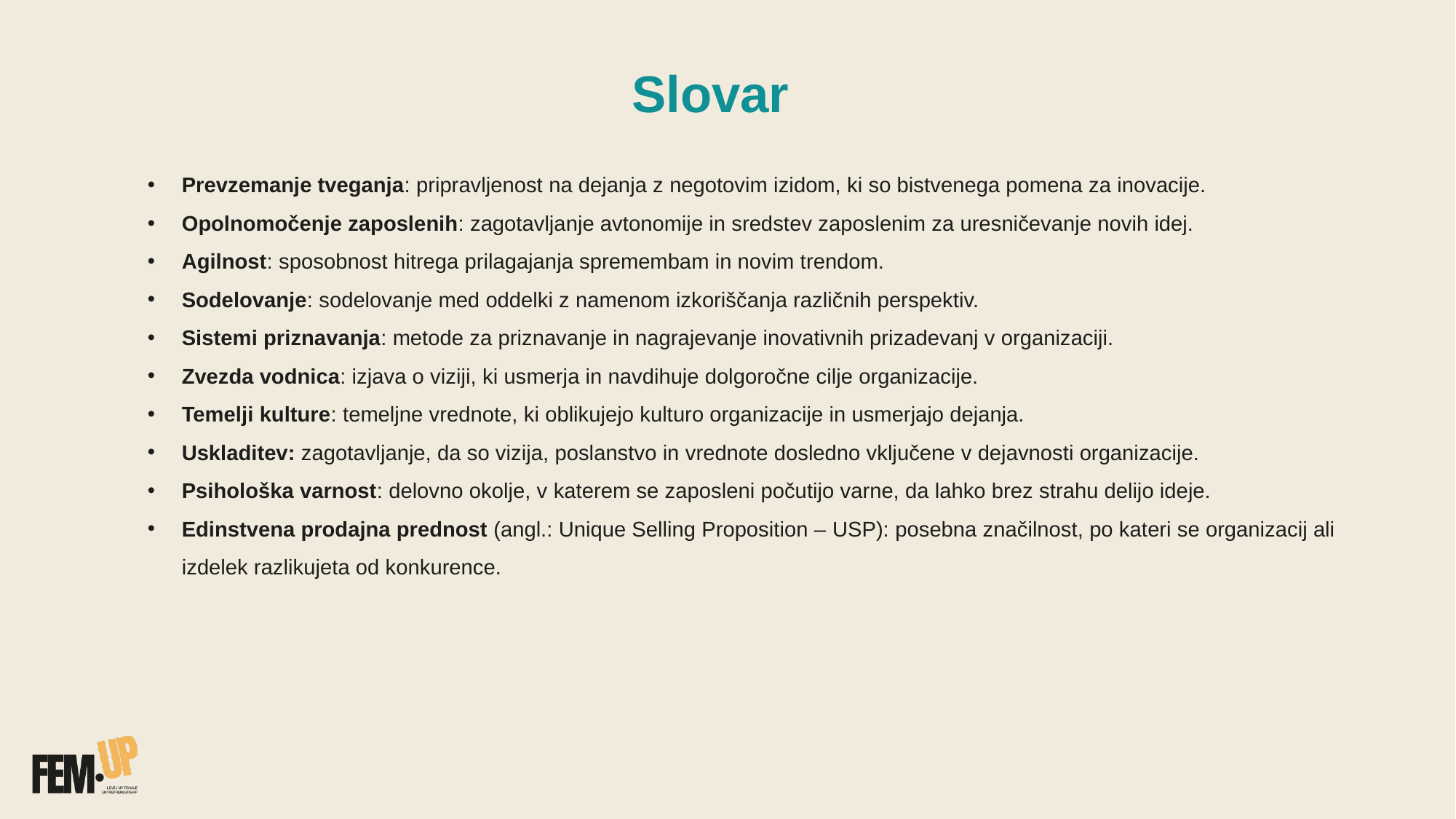

Slovar
Prevzemanje tveganja: pripravljenost na dejanja z negotovim izidom, ki so bistvenega pomena za inovacije.
Opolnomočenje zaposlenih: zagotavljanje avtonomije in sredstev zaposlenim za uresničevanje novih idej.
Agilnost: sposobnost hitrega prilagajanja spremembam in novim trendom.
Sodelovanje: sodelovanje med oddelki z namenom izkoriščanja različnih perspektiv.
Sistemi priznavanja: metode za priznavanje in nagrajevanje inovativnih prizadevanj v organizaciji.
Zvezda vodnica: izjava o viziji, ki usmerja in navdihuje dolgoročne cilje organizacije.
Temelji kulture: temeljne vrednote, ki oblikujejo kulturo organizacije in usmerjajo dejanja.
Uskladitev: zagotavljanje, da so vizija, poslanstvo in vrednote dosledno vključene v dejavnosti organizacije.
Psihološka varnost: delovno okolje, v katerem se zaposleni počutijo varne, da lahko brez strahu delijo ideje.
Edinstvena prodajna prednost (angl.: Unique Selling Proposition – USP): posebna značilnost, po kateri se organizacij ali izdelek razlikujeta od konkurence.